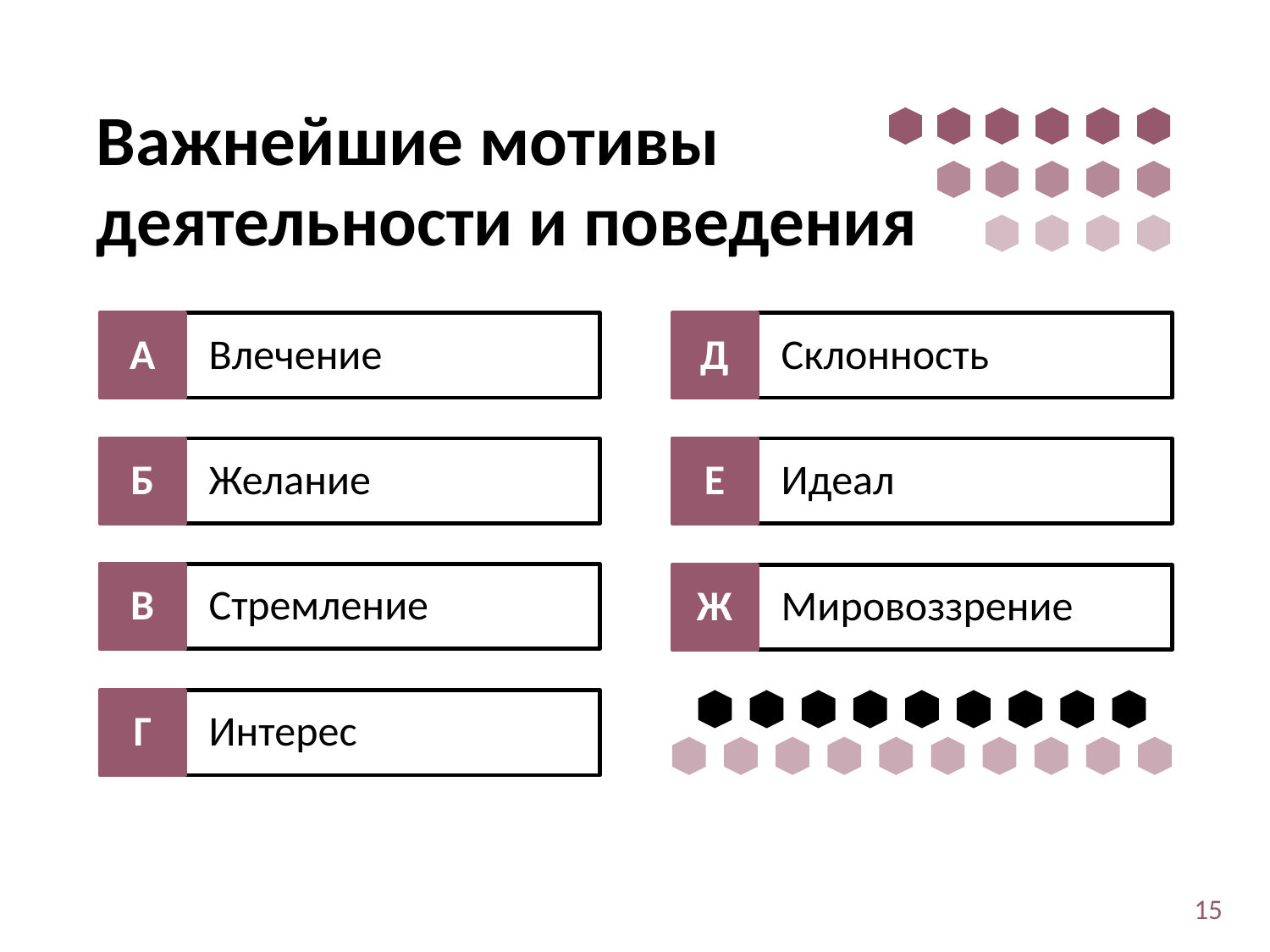

# Важнейшие мотивы деятельности и поведения

А
Влечение
Д
Склонность
Б
Желание
Е
Идеал
В
Стремление
Ж
Мировоззрение
Г
Интерес

15